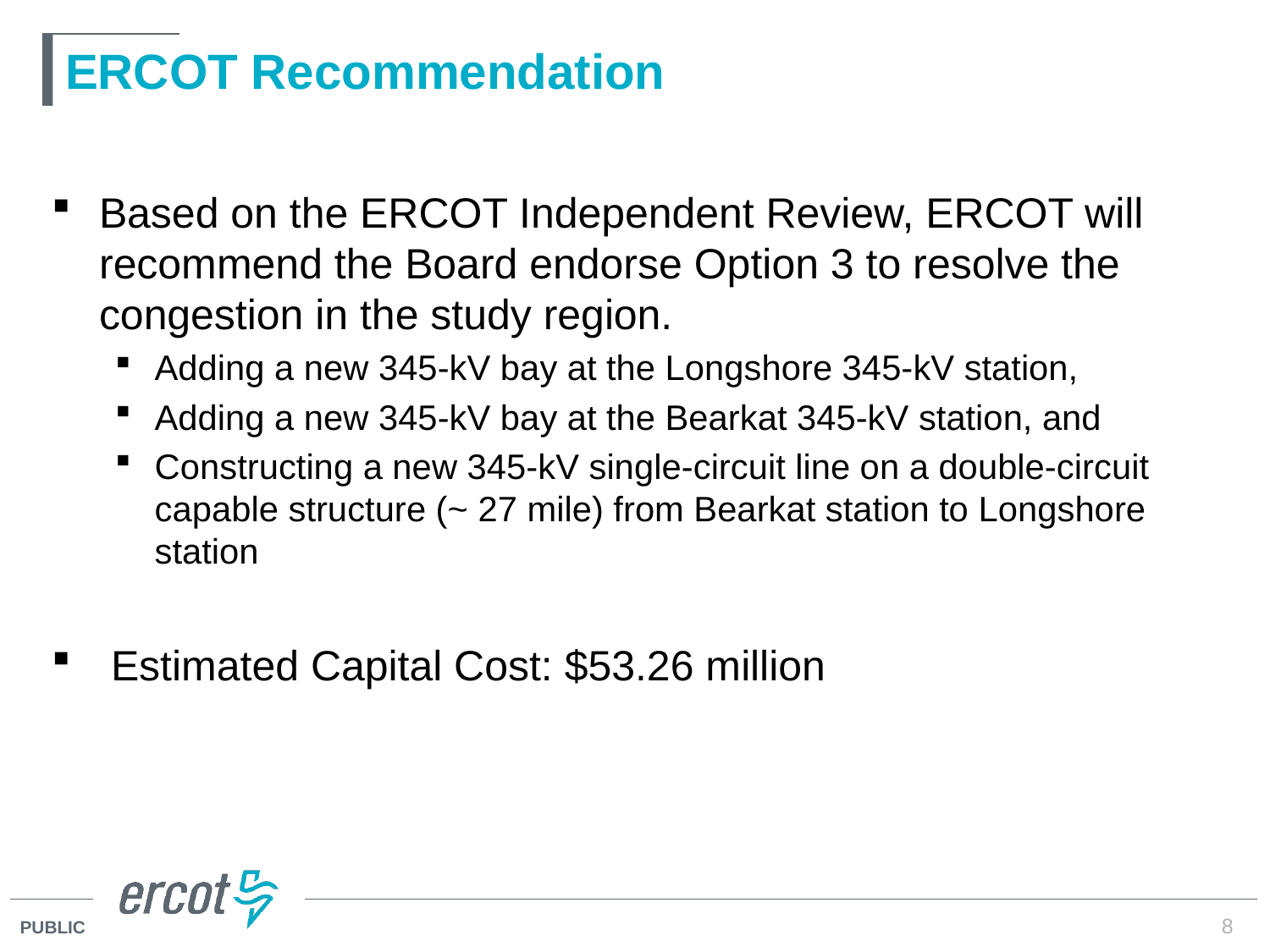

# ERCOT Recommendation
Based on the ERCOT Independent Review, ERCOT will recommend the Board endorse Option 3 to resolve the congestion in the study region.
Adding a new 345-kV bay at the Longshore 345-kV station,
Adding a new 345-kV bay at the Bearkat 345-kV station, and
Constructing a new 345-kV single-circuit line on a double-circuit capable structure (~ 27 mile) from Bearkat station to Longshore station

 Estimated Capital Cost: $53.26 million
8